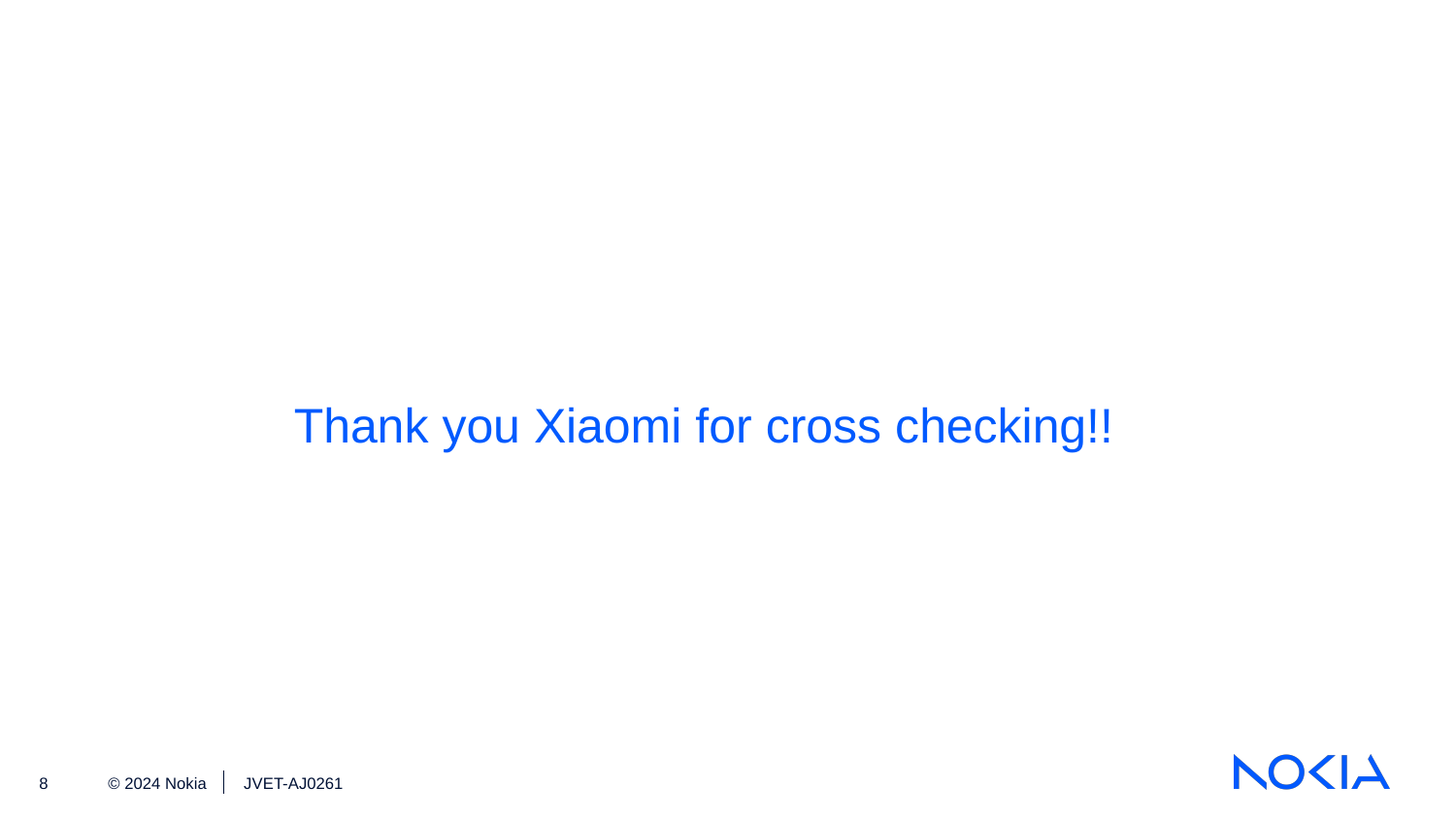

Thank you Xiaomi for cross checking!!
JVET-AJ0261